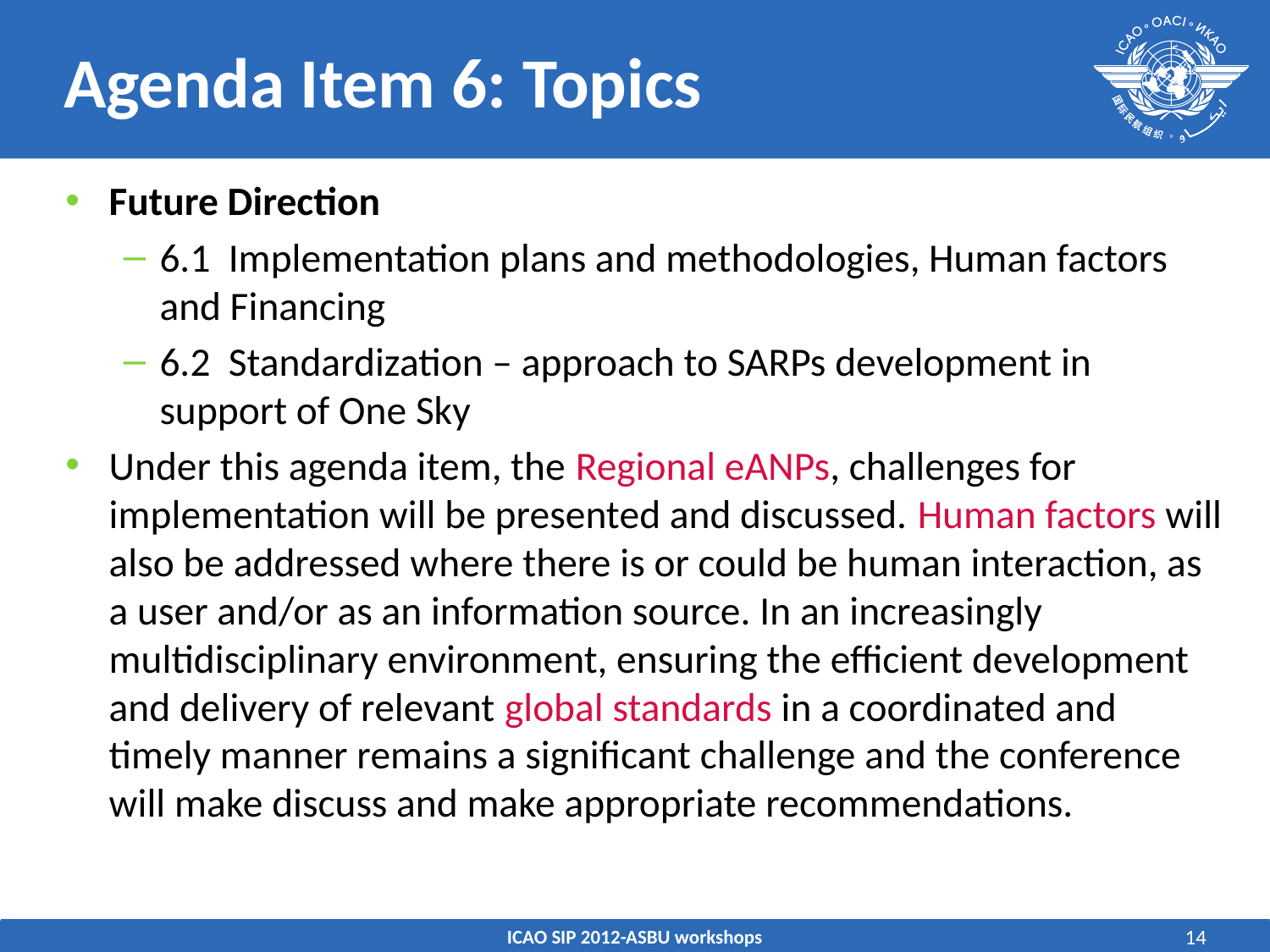

# Agenda Item 6: Topics
Future Direction
6.1  Implementation plans and methodologies, Human factors and Financing
6.2  Standardization – approach to SARPs development in support of One Sky
Under this agenda item, the Regional eANPs, challenges for implementation will be presented and discussed. Human factors will also be addressed where there is or could be human interaction, as a user and/or as an information source. In an increasingly multidisciplinary environment, ensuring the efficient development and delivery of relevant global standards in a coordinated and timely manner remains a significant challenge and the conference will make discuss and make appropriate recommendations.

ICAO SIP 2012-ASBU workshops
14